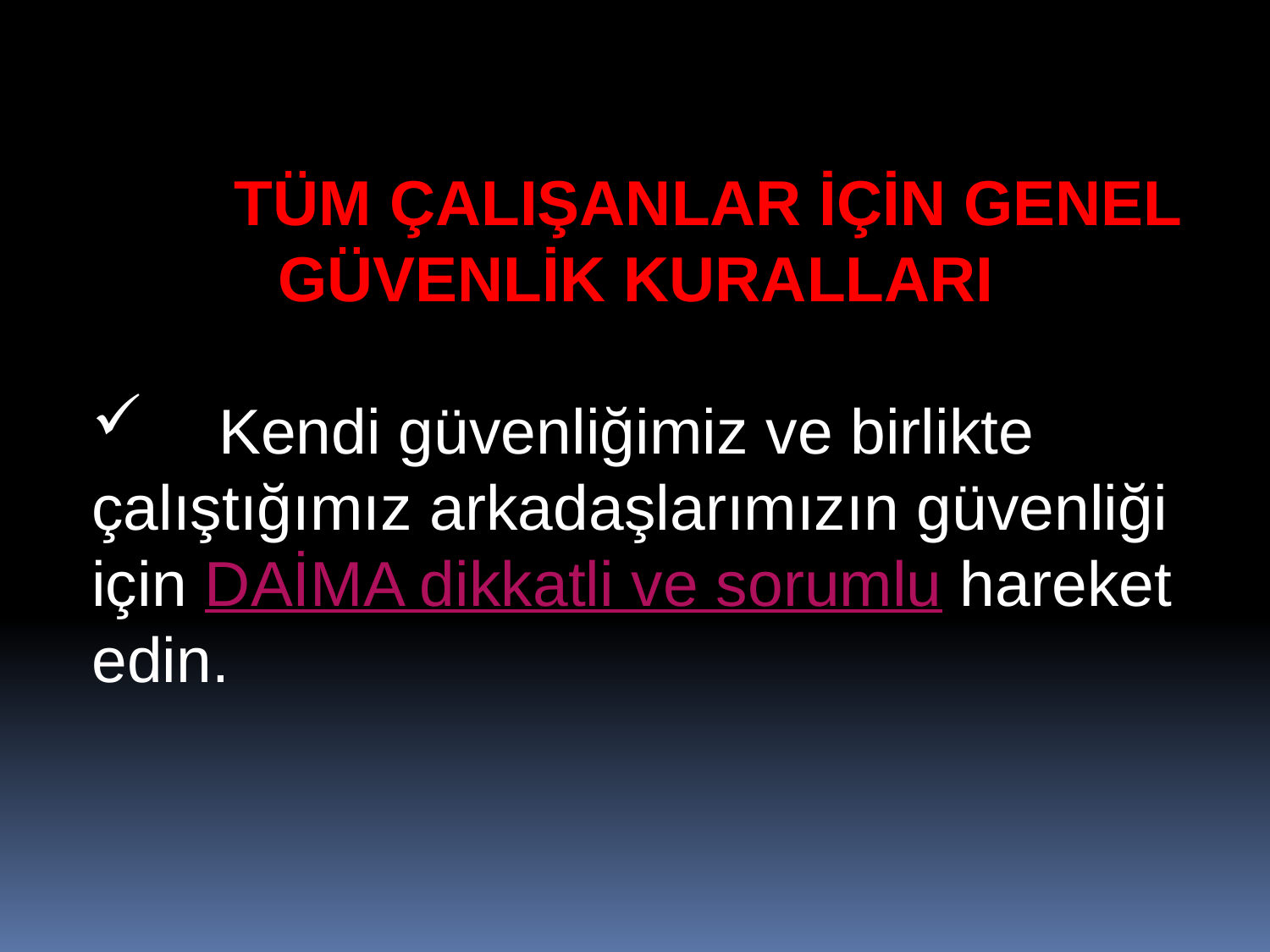

TÜM ÇALIŞANLAR İÇİN GENEL GÜVENLİK KURALLARI

	Kendi güvenliğimiz ve birlikte çalıştığımız arkadaşlarımızın güvenliği için DAİMA dikkatli ve sorumlu hareket edin.